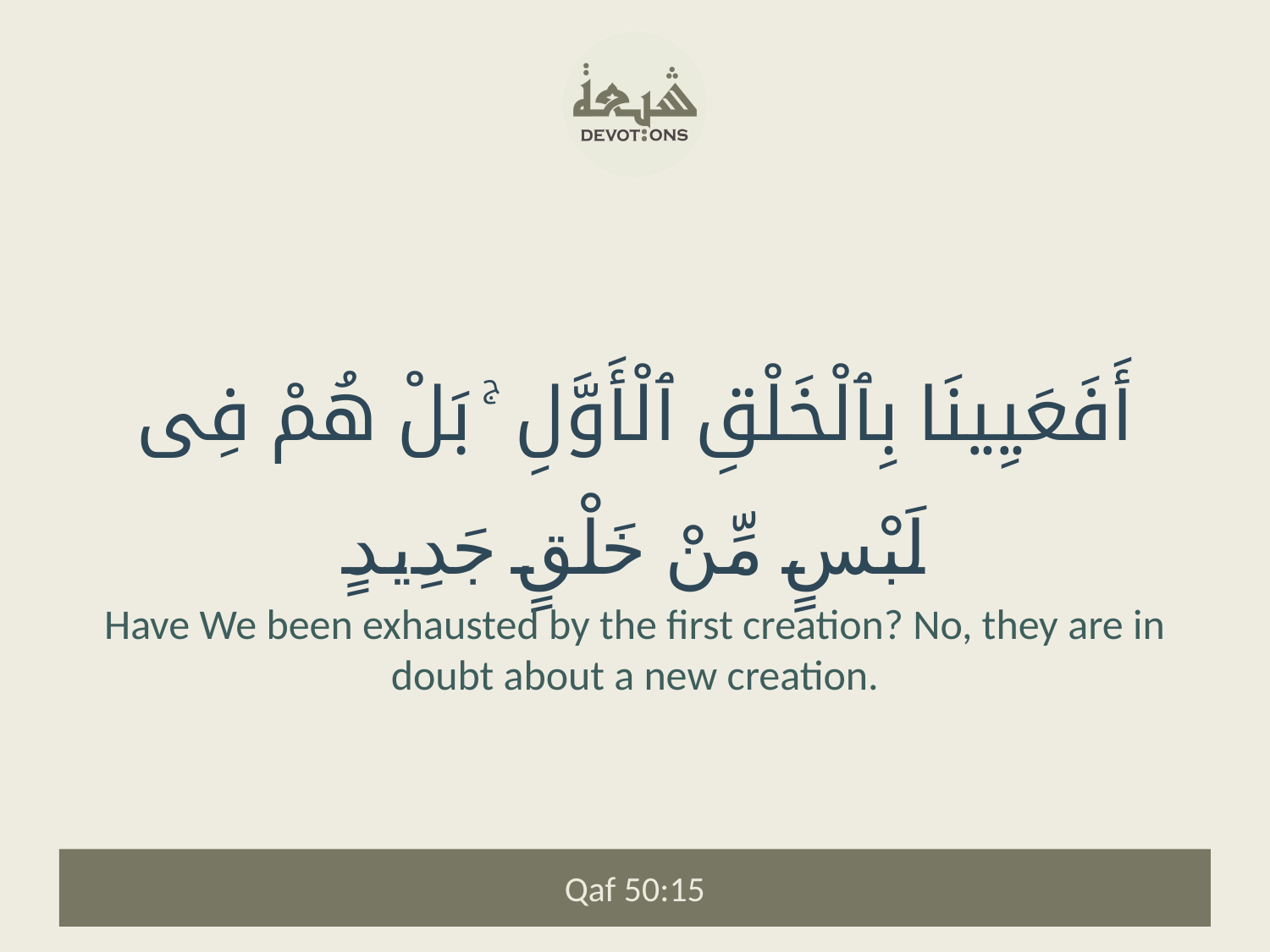

أَفَعَيِينَا بِٱلْخَلْقِ ٱلْأَوَّلِ ۚ بَلْ هُمْ فِى لَبْسٍ مِّنْ خَلْقٍ جَدِيدٍ
Have We been exhausted by the first creation? No, they are in doubt about a new creation.
Qaf 50:15